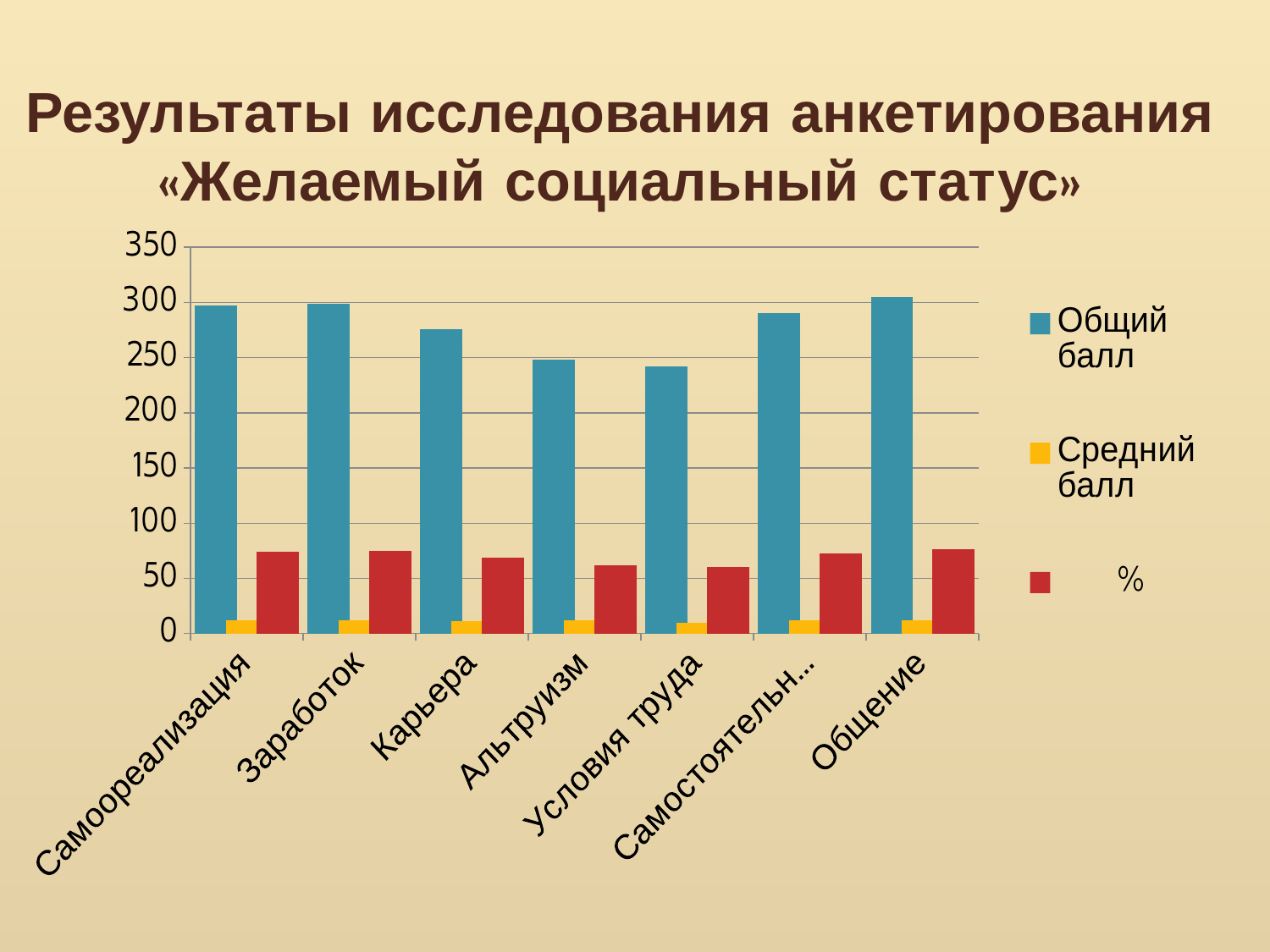

# Результаты исследования анкетирования «Желаемый социальный статус»

### Chart

| Category | Общий балл | Средний балл |       % |
|---|---|---|---|
| Самоореализация | 297.0 | 11.9 | 74.3 |
| Заработок | 299.0 | 11.7 | 74.8 |
| Карьера | 276.0 | 11.04 | 69.0 |
| Альтруизм | 248.0 | 12.29 | 62.0 |
| Условия труда | 242.0 | 9.700000000000001 | 60.5 |
| Самостоятельность | 290.0 | 11.6 | 72.5 |
| Общение | 305.0 | 12.2 | 76.3 |